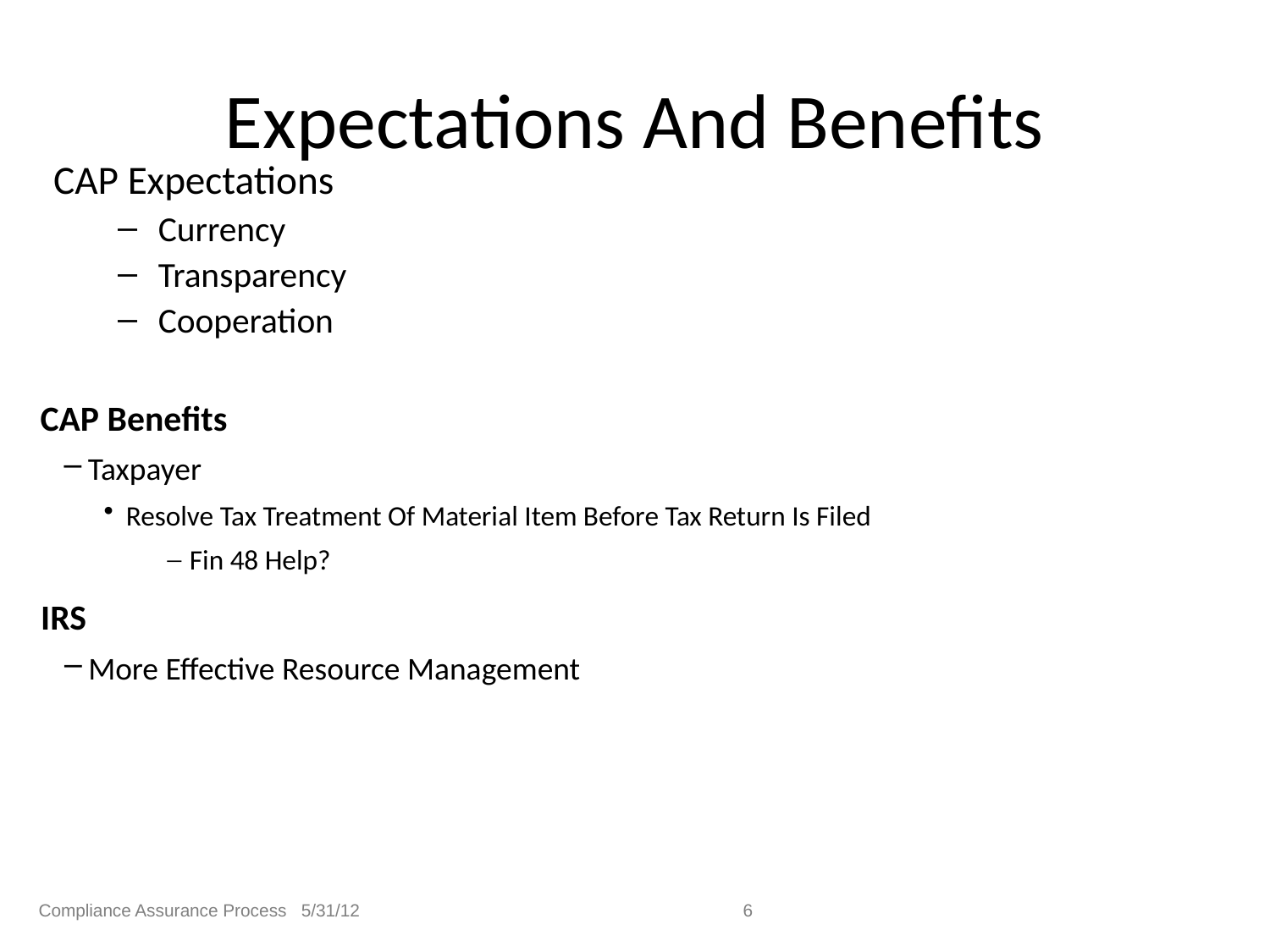

# Expectations And Benefits
CAP Expectations
Currency
Transparency
Cooperation
CAP Benefits
Taxpayer
 Resolve Tax Treatment Of Material Item Before Tax Return Is Filed
 Fin 48 Help?

IRS
More Effective Resource Management

Compliance Assurance Process   5/31/12
6